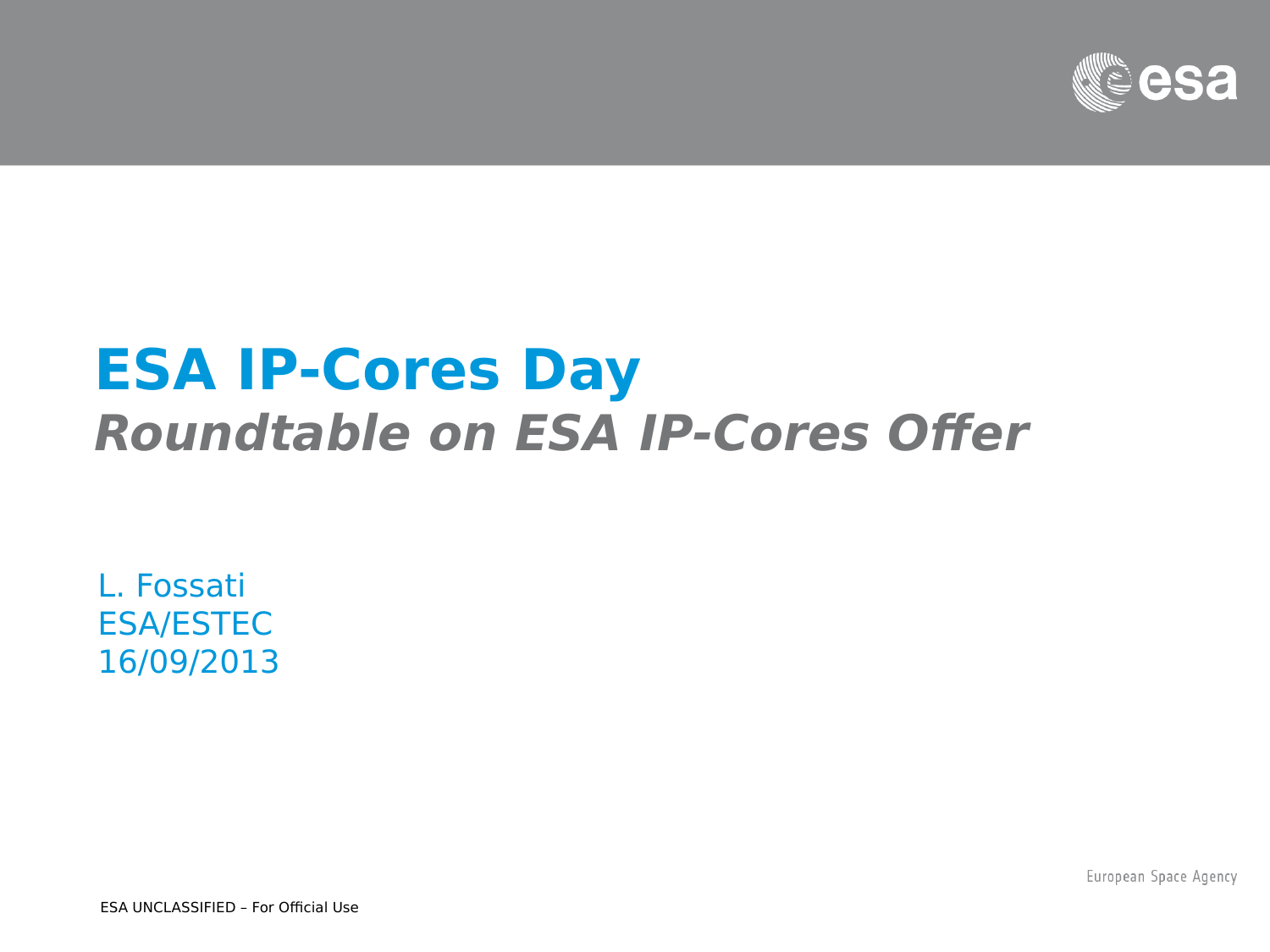

# ESA IP-Cores Day Roundtable on ESA IP-Cores Offer
L. Fossati
ESA/ESTEC
16/09/2013